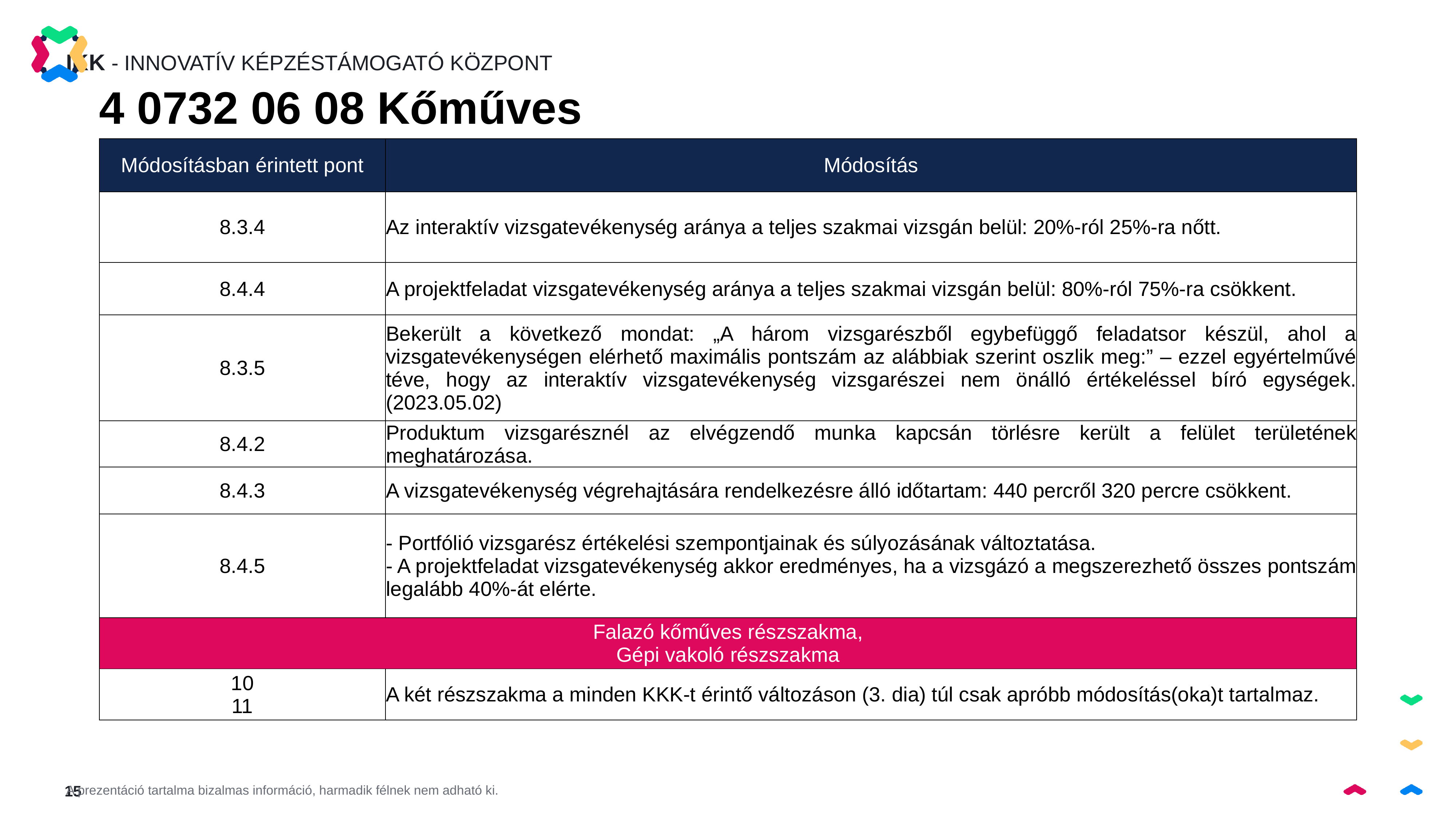

4 0732 06 08 Kőműves

| Módosításban érintett pont | Módosítás |
| --- | --- |
| 8.3.4 | Az interaktív vizsgatevékenység aránya a teljes szakmai vizsgán belül: 20%-ról 25%-ra nőtt. |
| 8.4.4 | A projektfeladat vizsgatevékenység aránya a teljes szakmai vizsgán belül: 80%-ról 75%-ra csökkent. |
| 8.3.5 | Bekerült a következő mondat: „A három vizsgarészből egybefüggő feladatsor készül, ahol a vizsgatevékenységen elérhető maximális pontszám az alábbiak szerint oszlik meg:” – ezzel egyértelművé téve, hogy az interaktív vizsgatevékenység vizsgarészei nem önálló értékeléssel bíró egységek. (2023.05.02) |
| 8.4.2 | Produktum vizsgarésznél az elvégzendő munka kapcsán törlésre került a felület területének meghatározása. |
| 8.4.3 | A vizsgatevékenység végrehajtására rendelkezésre álló időtartam: 440 percről 320 percre csökkent. |
| 8.4.5 | - Portfólió vizsgarész értékelési szempontjainak és súlyozásának változtatása. - A projektfeladat vizsgatevékenység akkor eredményes, ha a vizsgázó a megszerezhető összes pontszám legalább 40%-át elérte. |
| Falazó kőműves részszakma, Gépi vakoló részszakma |  |
| 10 11 | A két részszakma a minden KKK-t érintő változáson (3. dia) túl csak apróbb módosítás(oka)t tartalmaz. |